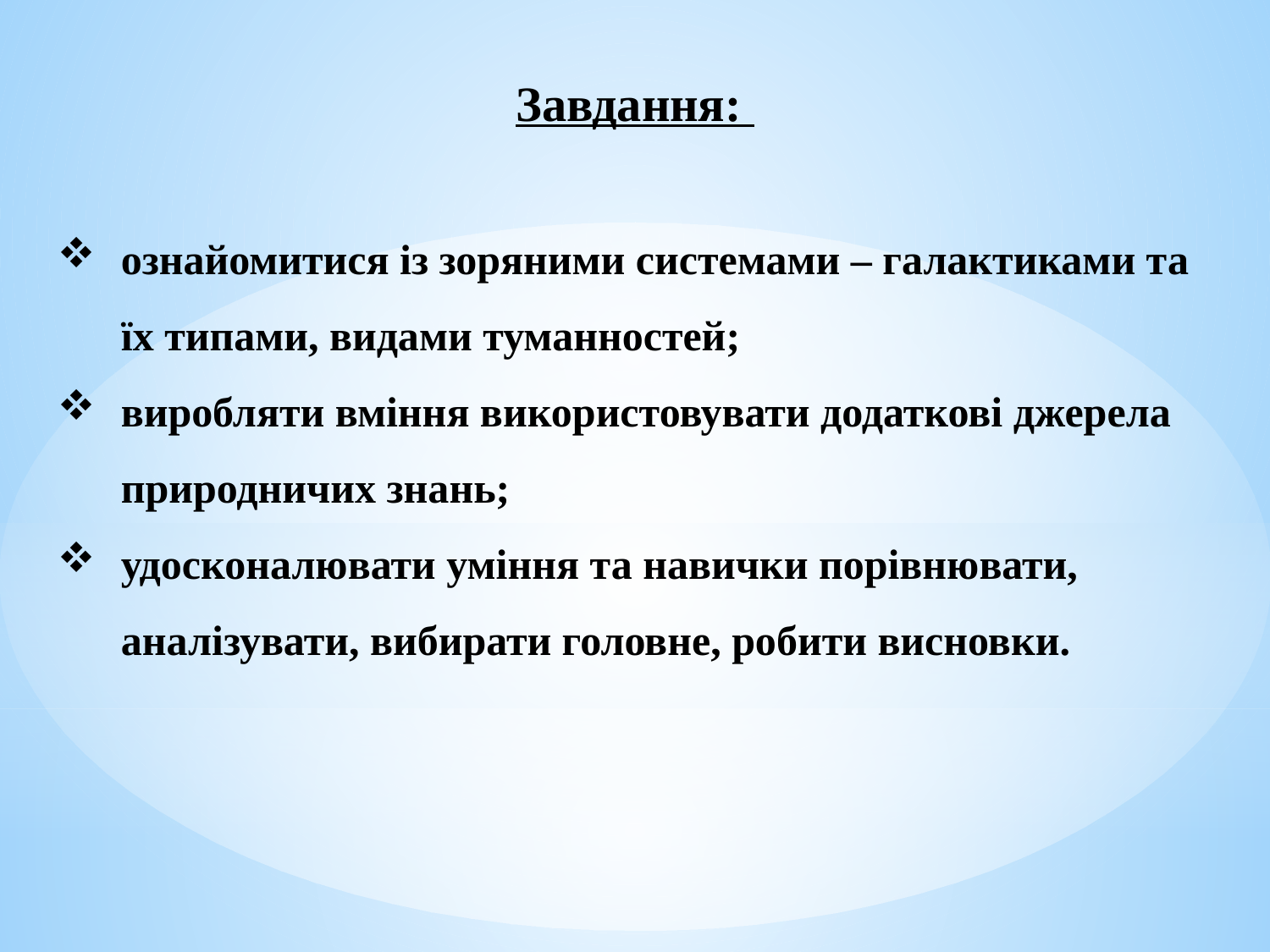

Завдання:

ознайомитися із зоряними системами – галактиками та їх типами, видами туманностей;
виробляти вміння використовувати додаткові джерела природничих знань;
удосконалювати уміння та навички порівнювати, аналізувати, вибирати головне, робити висновки.